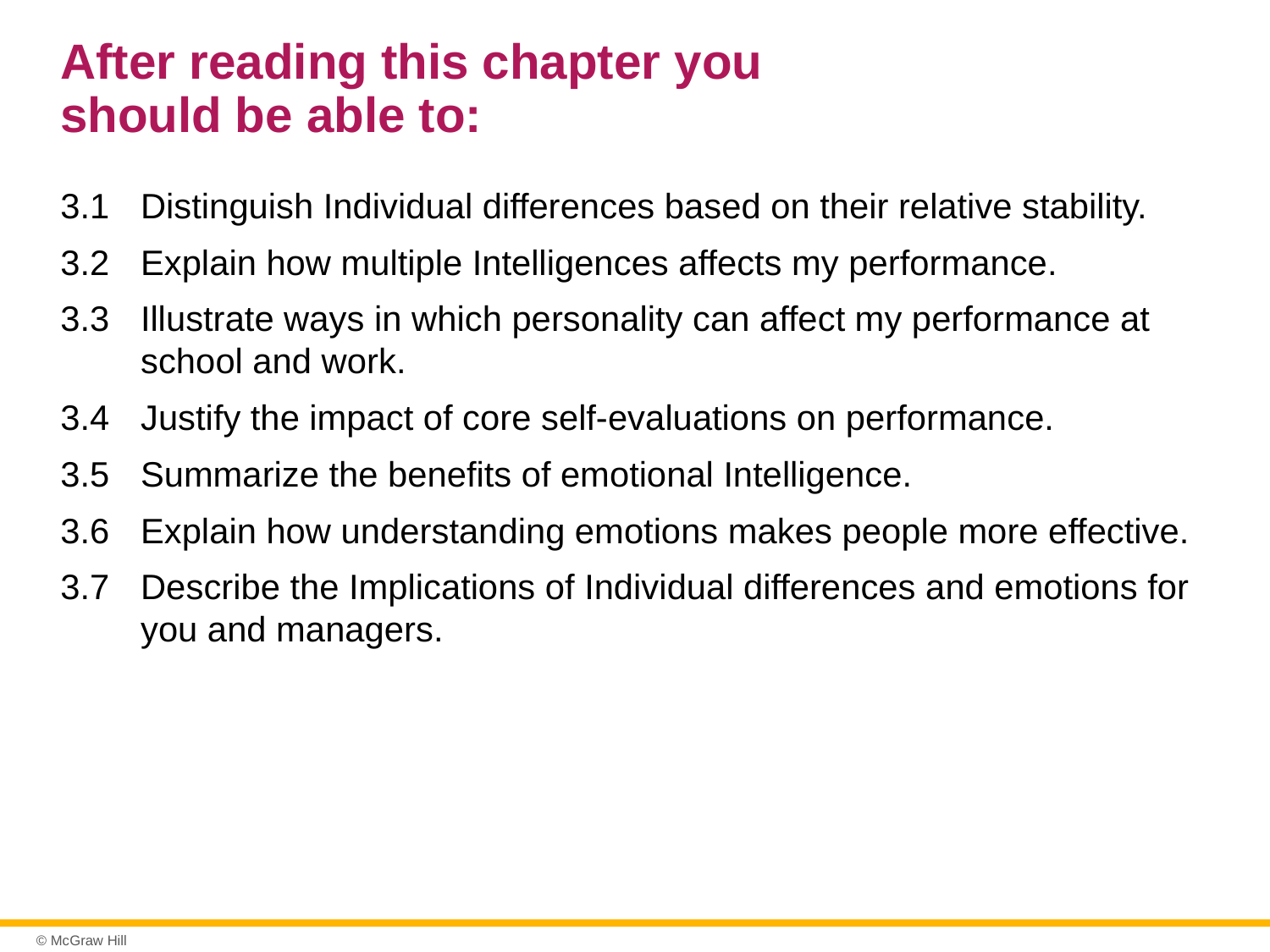

# After reading this chapter you should be able to:
3.1	Distinguish Individual differences based on their relative stability.
3.2	Explain how multiple Intelligences affects my performance.
3.3	Illustrate ways in which personality can affect my performance at school and work.
3.4	Justify the impact of core self-evaluations on performance.
3.5	Summarize the benefits of emotional Intelligence.
3.6	Explain how understanding emotions makes people more effective.
3.7	Describe the Implications of Individual differences and emotions for you and managers.